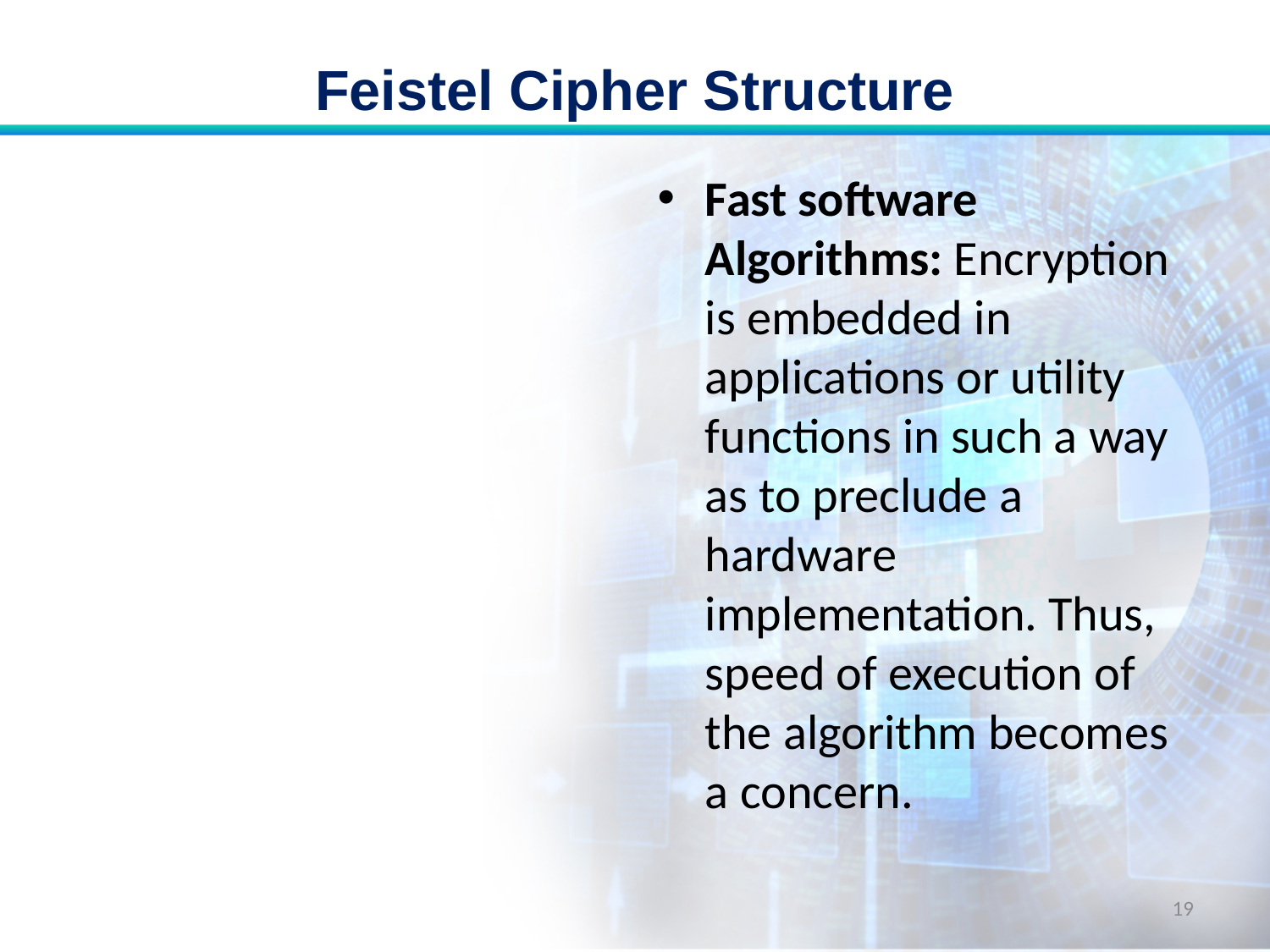

# Feistel Cipher Structure
Fast software  Algorithms: Encryption is embedded in applications or utility functions in such a way as to preclude a hardware implementation. Thus, speed of execution of the algorithm becomes a concern.

19